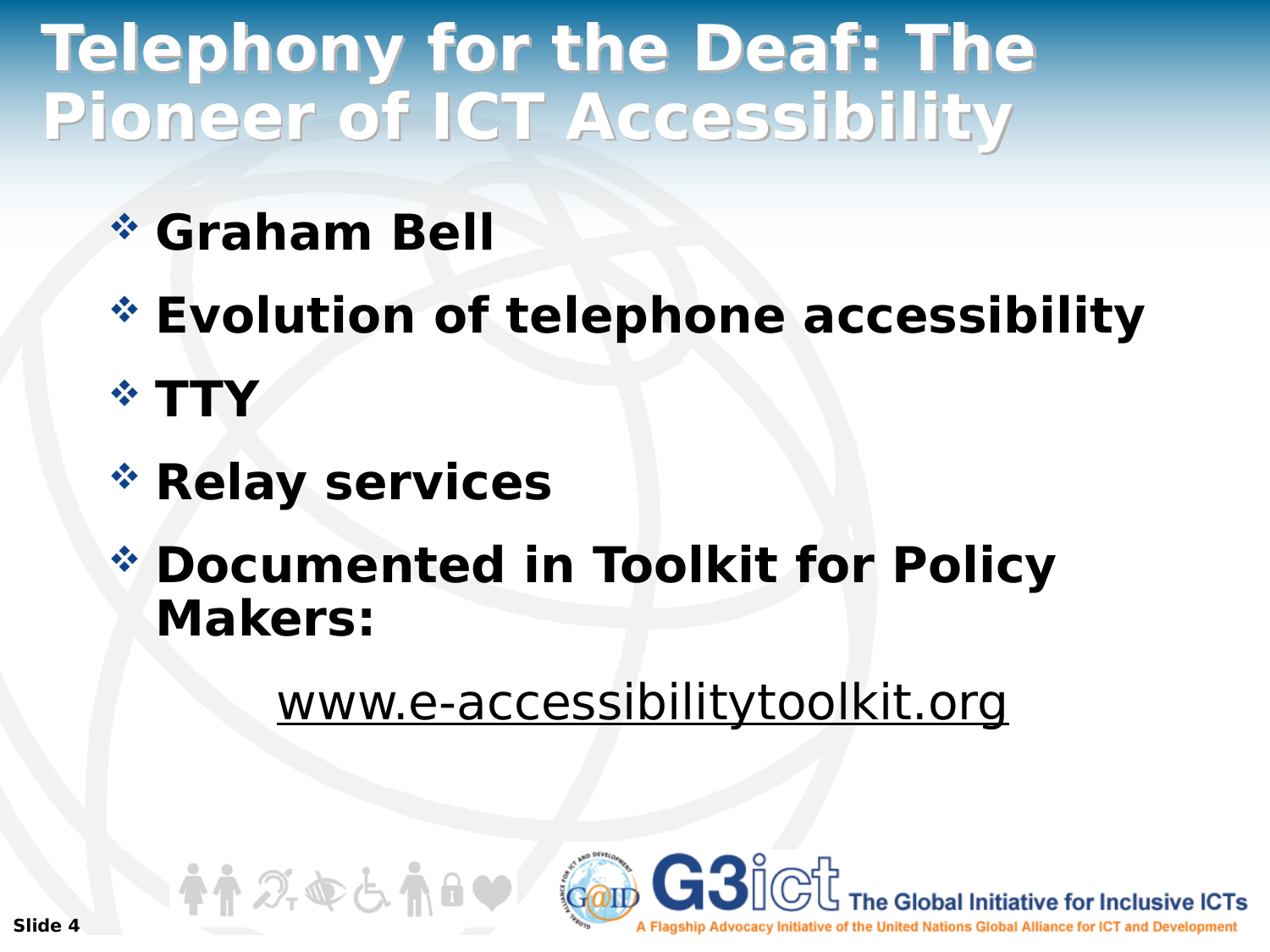

# Telephony for the Deaf: The Pioneer of ICT Accessibility
Graham Bell
Evolution of telephone accessibility
TTY
Relay services
Documented in Toolkit for Policy Makers:
www.e-accessibilitytoolkit.org